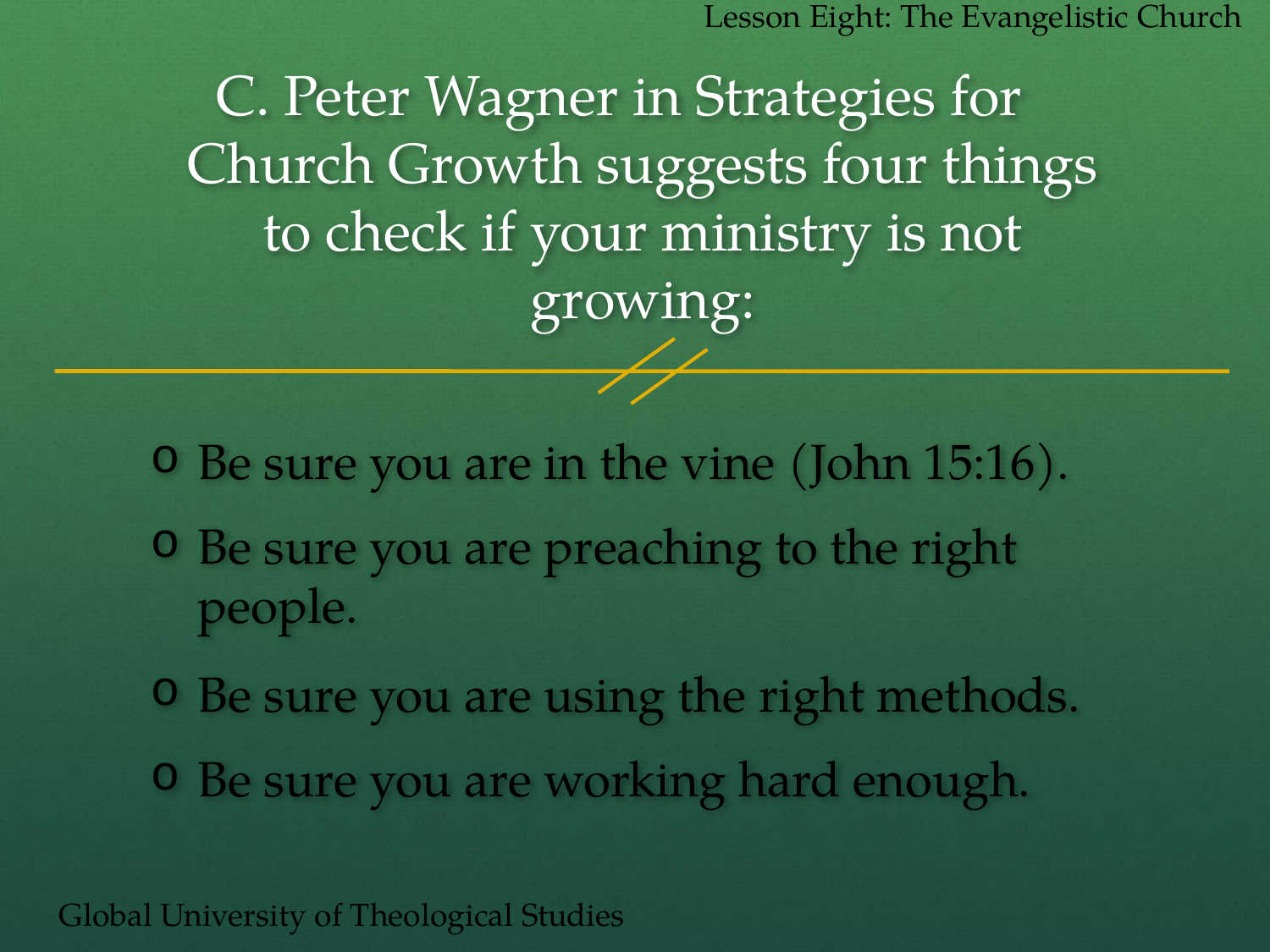

Lesson Eight: The Evangelistic Church

C. Peter Wagner in Strategies for Church Growth suggests four things to check if your ministry is not growing:
Be sure you are in the vine (John 15:16).
Be sure you are preaching to the right people.
Be sure you are using the right methods.
Be sure you are working hard enough.
Global University of Theological Studies